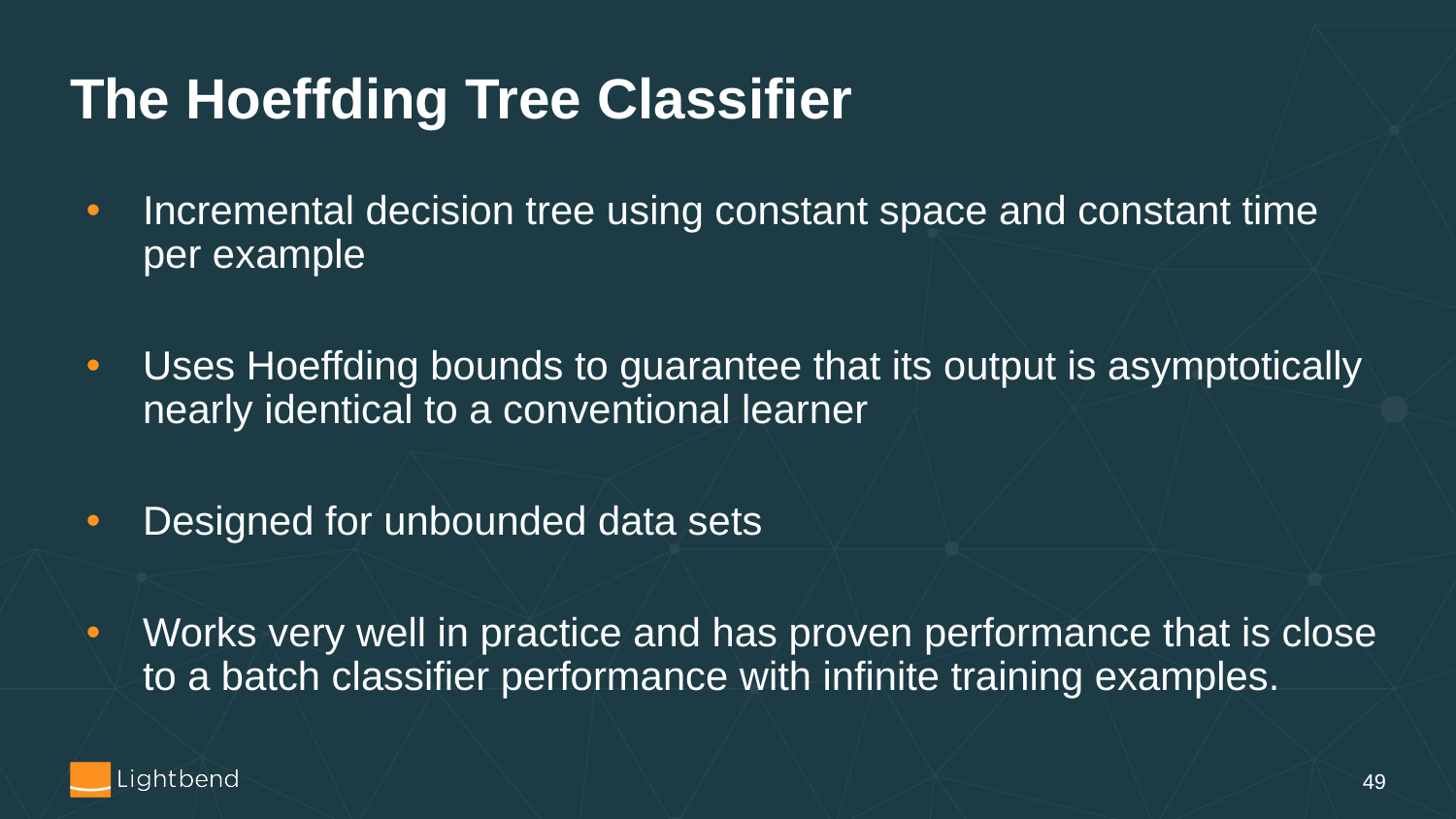

# The Hoeffding Tree Classifier
Incremental decision tree using constant space and constant time per example

Uses Hoeffding bounds to guarantee that its output is asymptotically nearly identical to a conventional learner

Designed for unbounded data sets

Works very well in practice and has proven performance that is close to a batch classifier performance with infinite training examples.
49